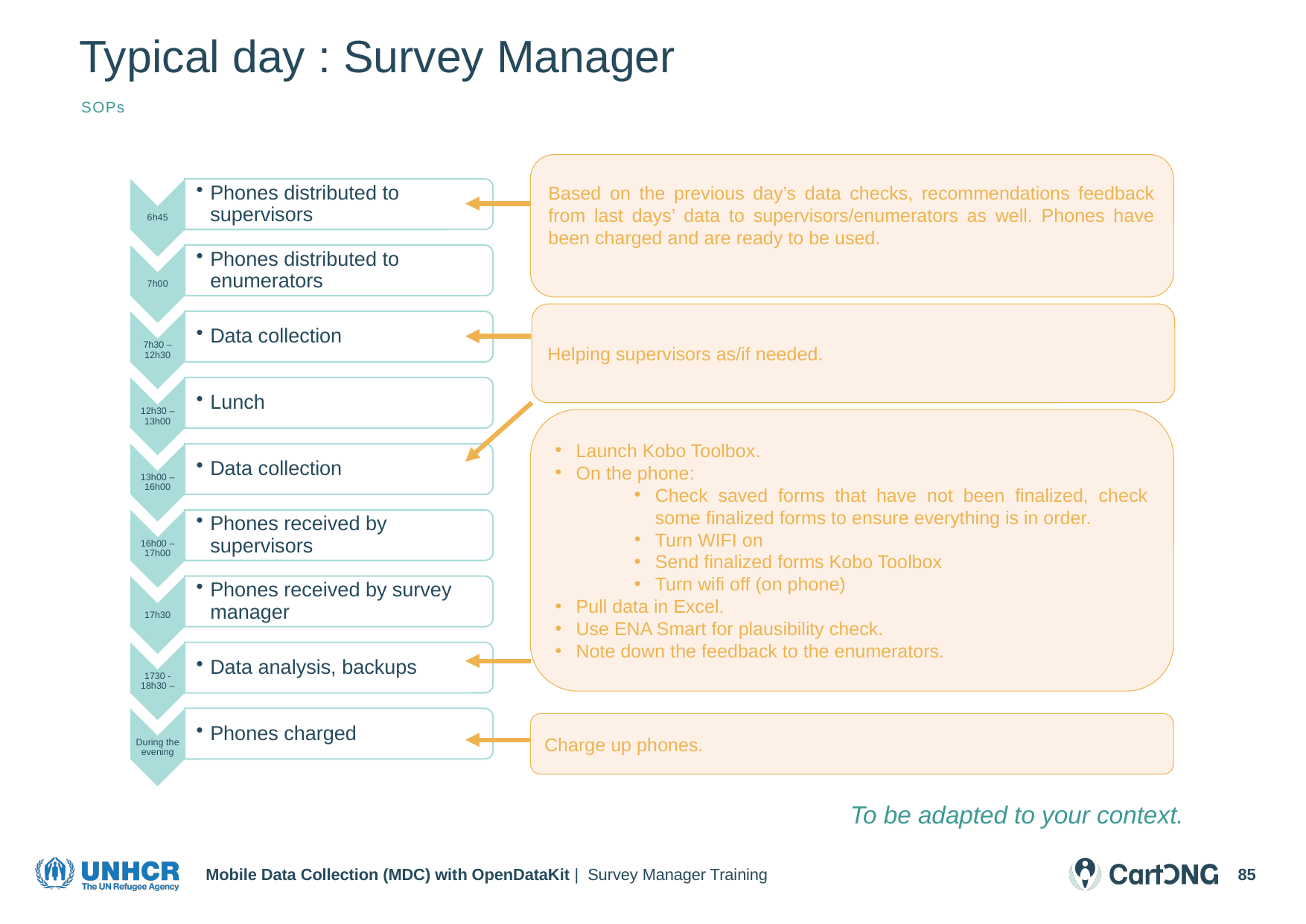

# Typical day : Survey Manager
SOPs
Based on the previous day’s data checks, recommendations feedback from last days’ data to supervisors/enumerators as well. Phones have been charged and are ready to be used.

6h45
Phones distributed to supervisors
7h00
Phones distributed to enumerators
7h30 – 12h30
Data collection
12h30 – 13h00
Lunch
13h00 – 16h00
Data collection
16h00 – 17h00
Phones received by supervisors
17h30
Phones received by survey manager
1730 - 18h30 –
Data analysis, backups
During the evening
Phones charged
Helping supervisors as/if needed.
Launch Kobo Toolbox.
On the phone:
Check saved forms that have not been finalized, check some finalized forms to ensure everything is in order.
Turn WIFI on
Send finalized forms Kobo Toolbox
Turn wifi off (on phone)
Pull data in Excel.
Use ENA Smart for plausibility check.
Note down the feedback to the enumerators.
Charge up phones.
To be adapted to your context.
Mobile Data Collection (MDC) with OpenDataKit |  Survey Manager Training
85